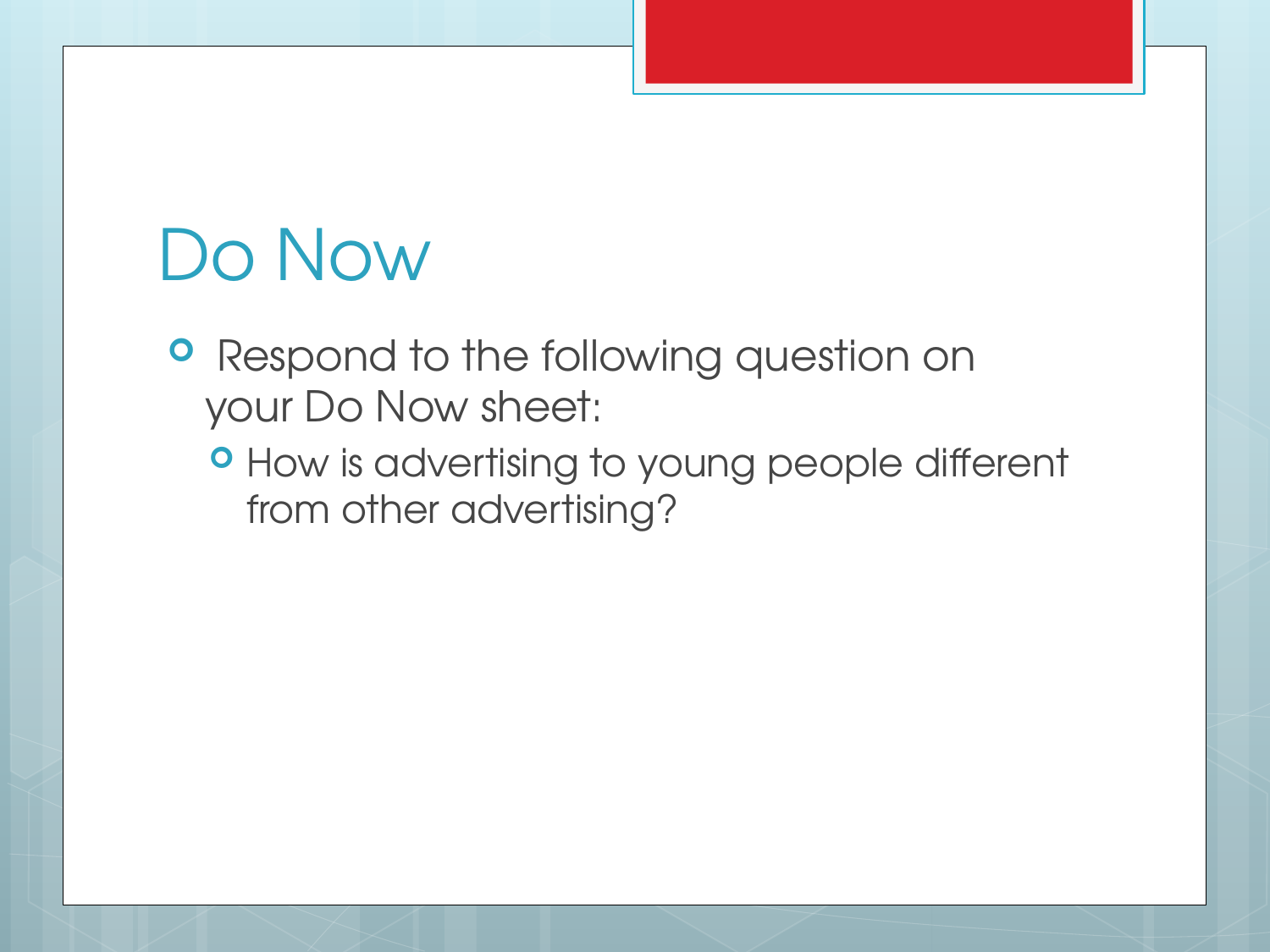

# Do Now
 Respond to the following question on your Do Now sheet:
How is advertising to young people different from other advertising?